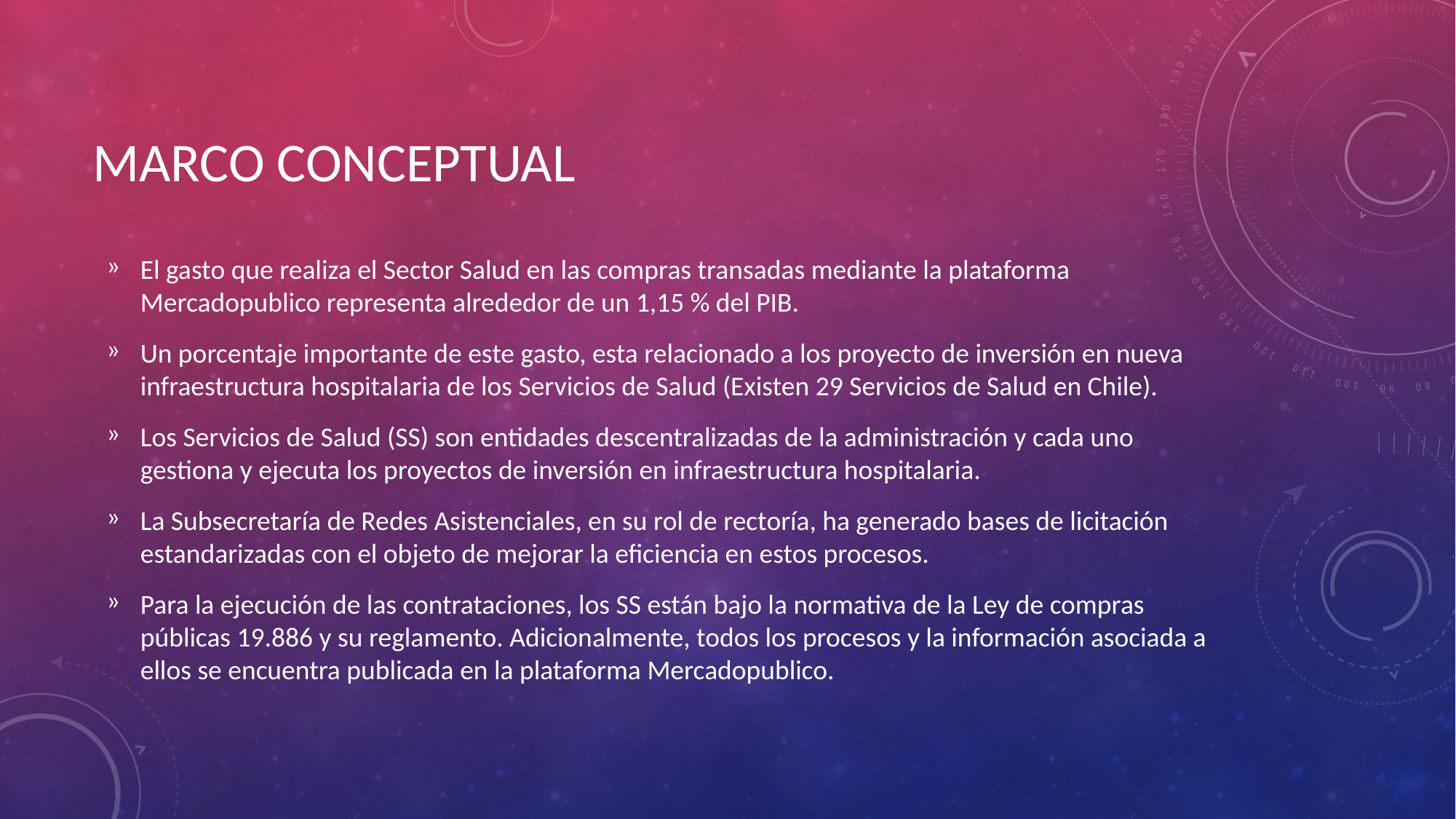

# Marco conceptual
El gasto que realiza el Sector Salud en las compras transadas mediante la plataforma Mercadopublico representa alrededor de un 1,15 % del PIB.
Un porcentaje importante de este gasto, esta relacionado a los proyecto de inversión en nueva infraestructura hospitalaria de los Servicios de Salud (Existen 29 Servicios de Salud en Chile).
Los Servicios de Salud (SS) son entidades descentralizadas de la administración y cada uno gestiona y ejecuta los proyectos de inversión en infraestructura hospitalaria.
La Subsecretaría de Redes Asistenciales, en su rol de rectoría, ha generado bases de licitación estandarizadas con el objeto de mejorar la eficiencia en estos procesos.
Para la ejecución de las contrataciones, los SS están bajo la normativa de la Ley de compras públicas 19.886 y su reglamento. Adicionalmente, todos los procesos y la información asociada a ellos se encuentra publicada en la plataforma Mercadopublico.